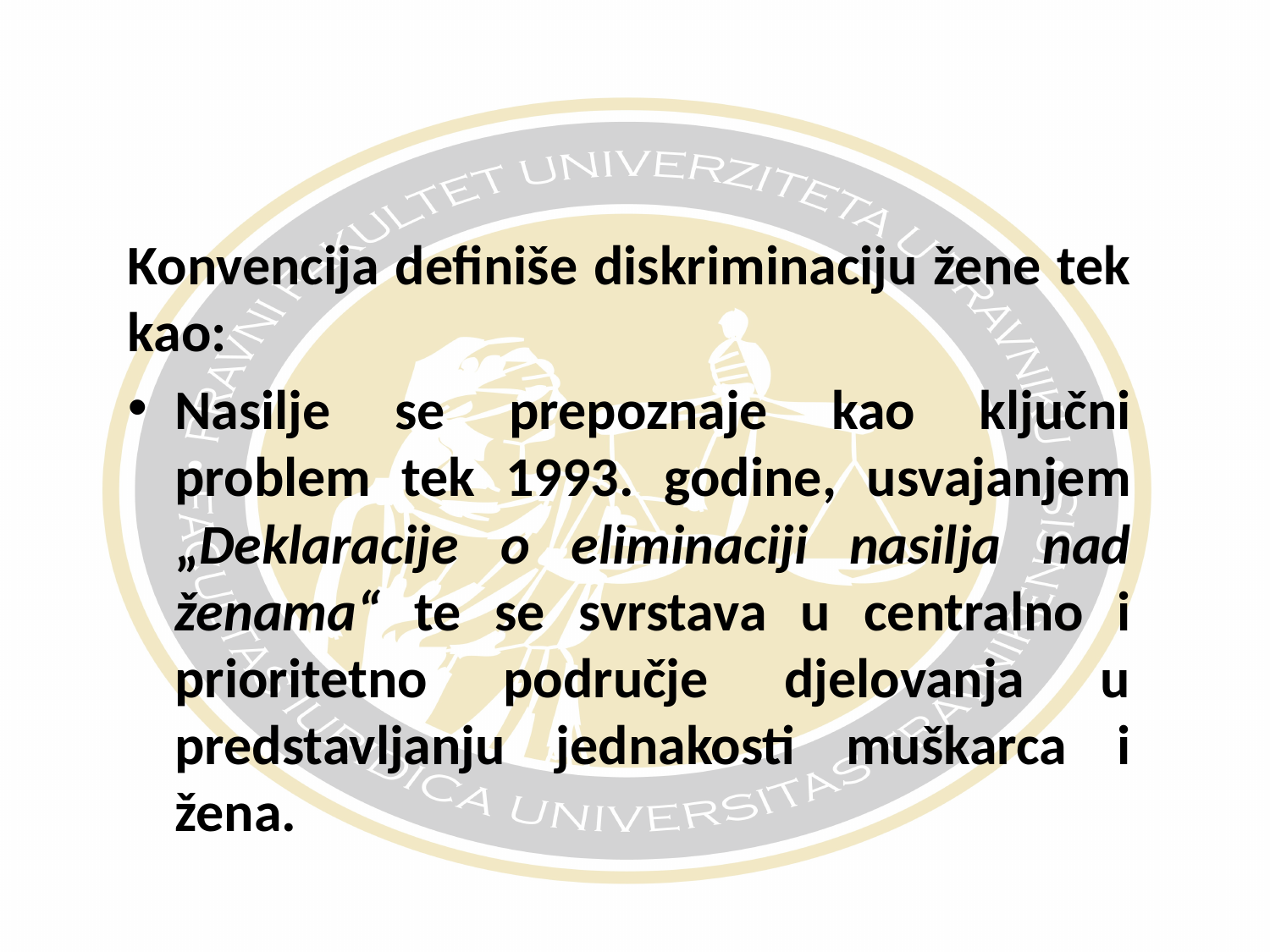

#
Konvencija definiše diskriminaciju žene tek kao:
Nasilje se prepoznaje kao ključni problem tek 1993. godine, usvajanjem „Deklaracije o eliminaciji nasilja nad ženama“ te se svrstava u centralno i prioritetno područje djelovanja u predstavljanju jednakosti muškarca i žena.